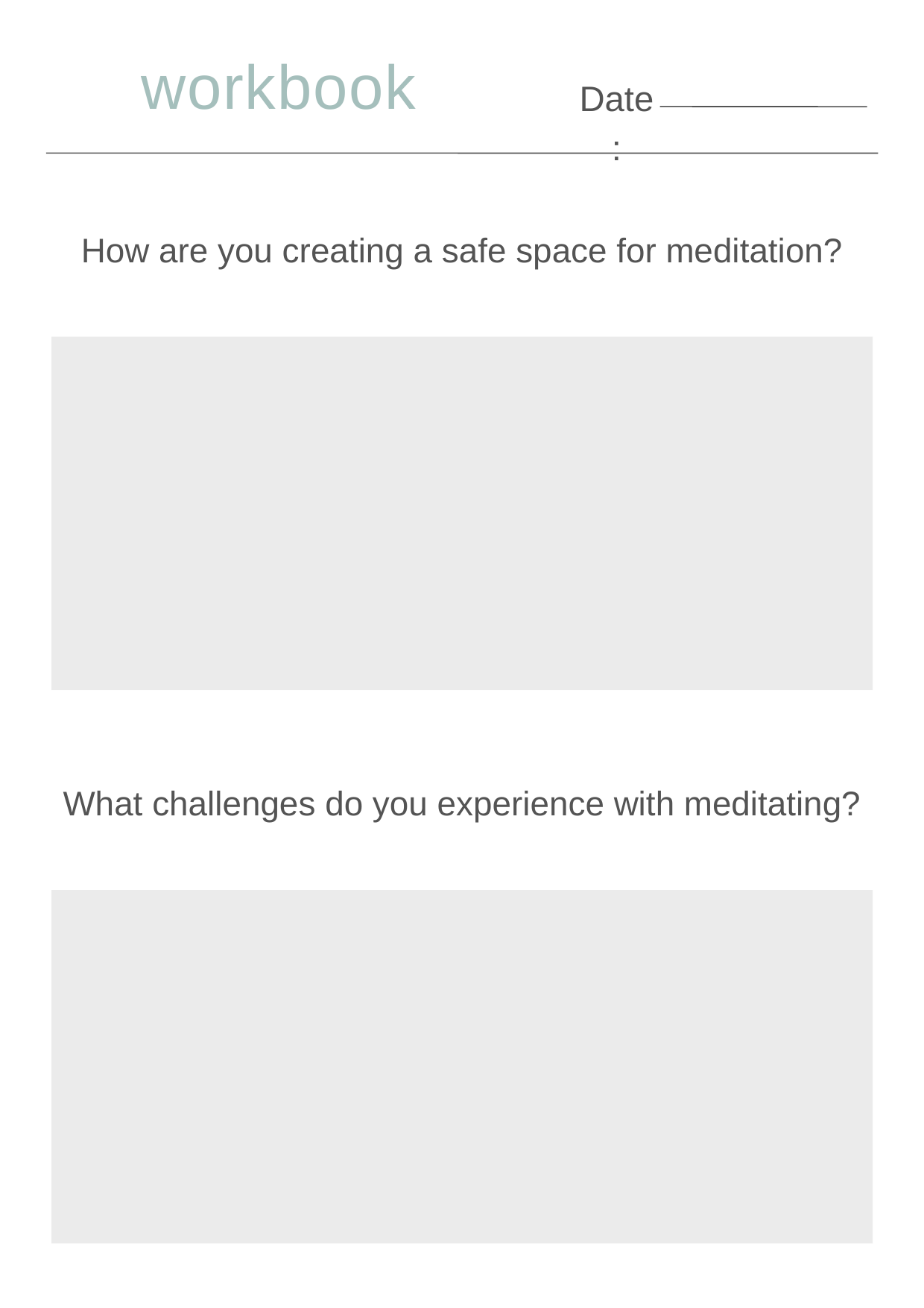

workbook
Date:

How are you creating a safe space for meditation?

What challenges do you experience with meditating?